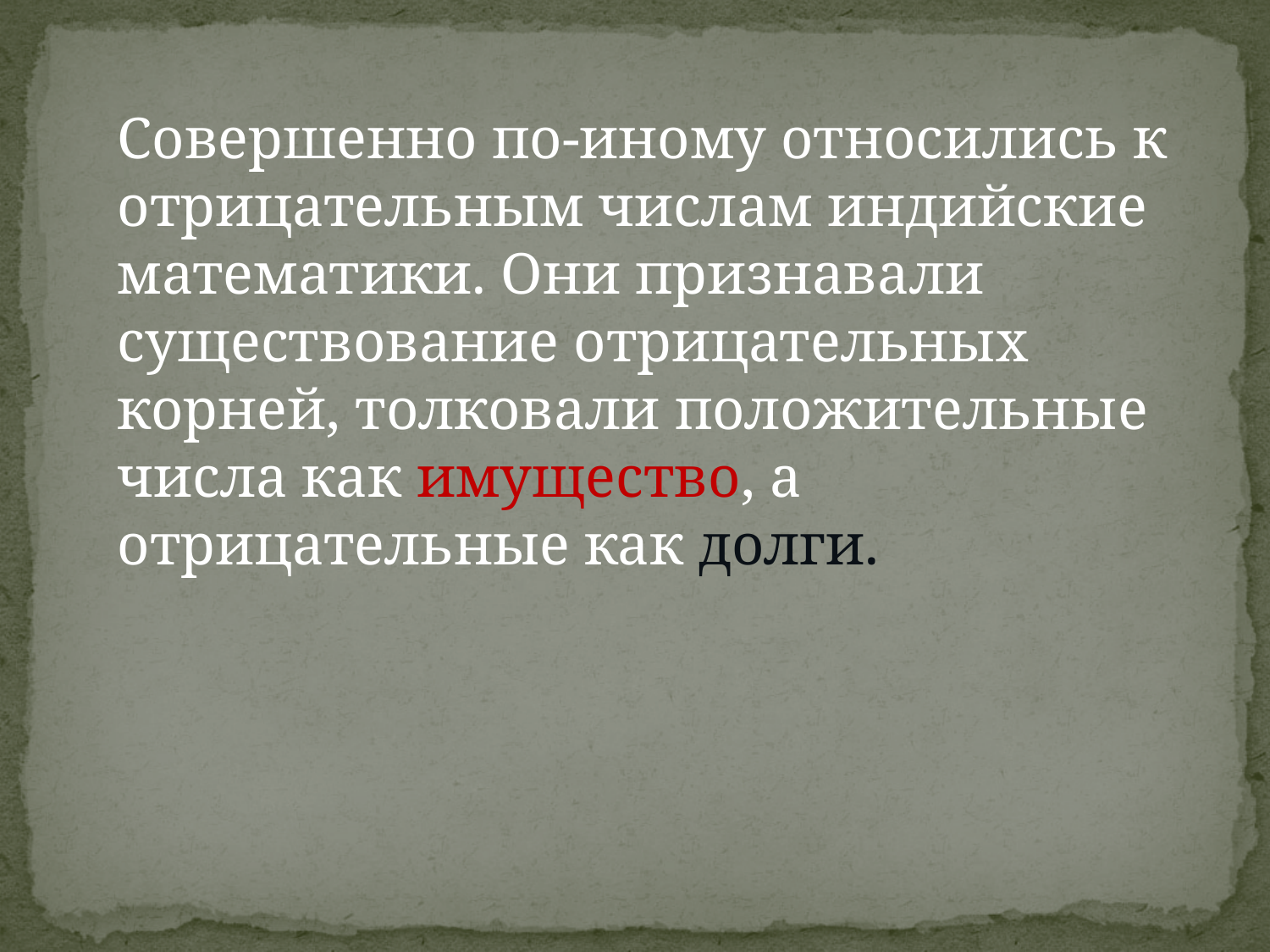

Совершенно по-иному относились к отрицательным числам индийские математики. Они признавали существование отрицательных корней, толковали положительные числа как имущество, а отрицательные как долги.